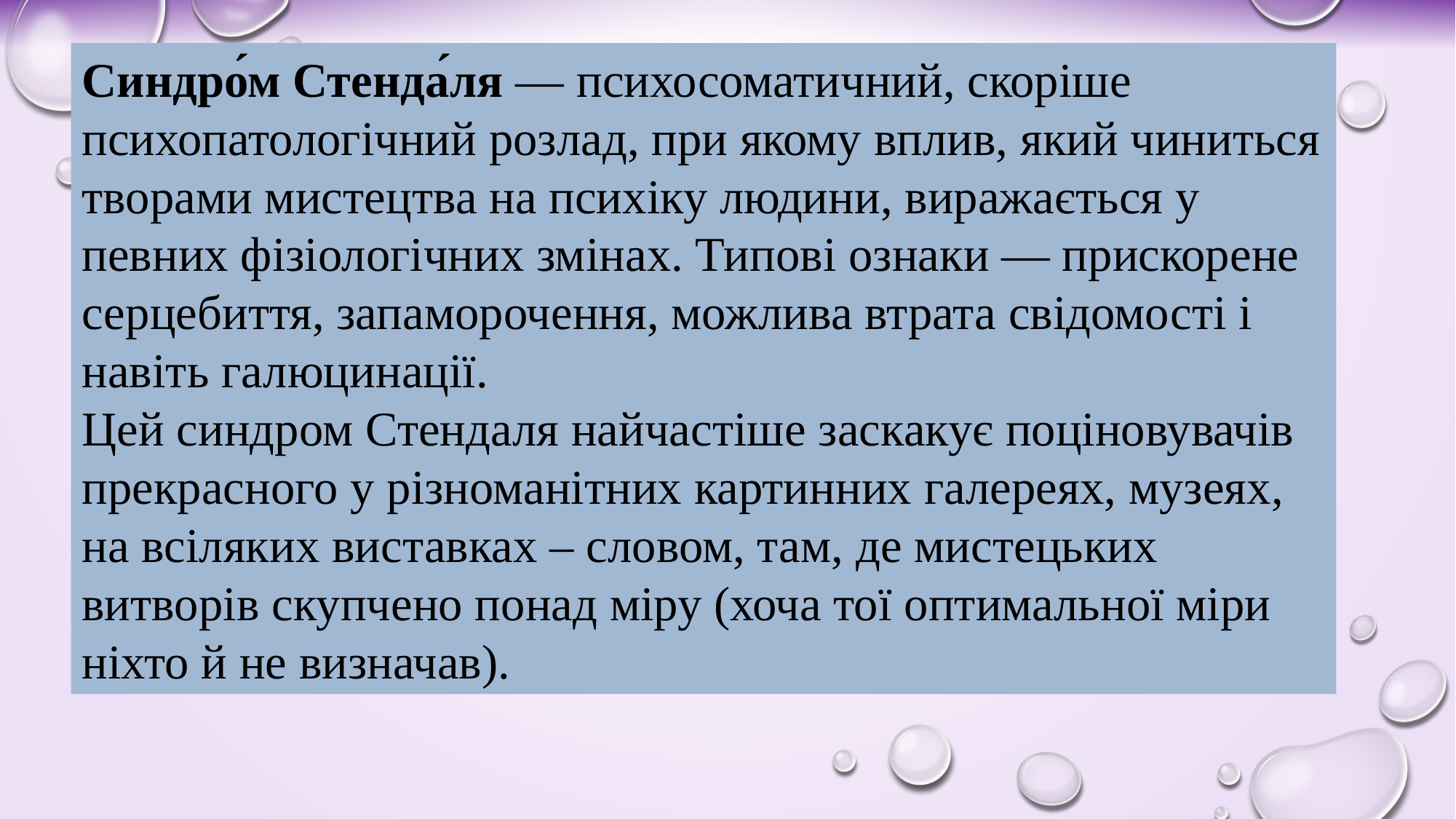

Синдро́м Стенда́ля — психосоматичний, скоріше психопатологічний розлад, при якому вплив, який чиниться творами мистецтва на психіку людини, виражається у певних фізіологічних змінах. Типові ознаки — прискорене серцебиття, запаморочення, можлива втрата свідомості і навіть галюцинації.
Цей синдром Стендаля найчастіше заскакує поціновувачів прекрасного у різноманітних картинних галереях, музеях, на всіляких виставках – словом, там, де мистецьких витворів скупчено понад міру (хоча тої оптимальної міри ніхто й не визначав).